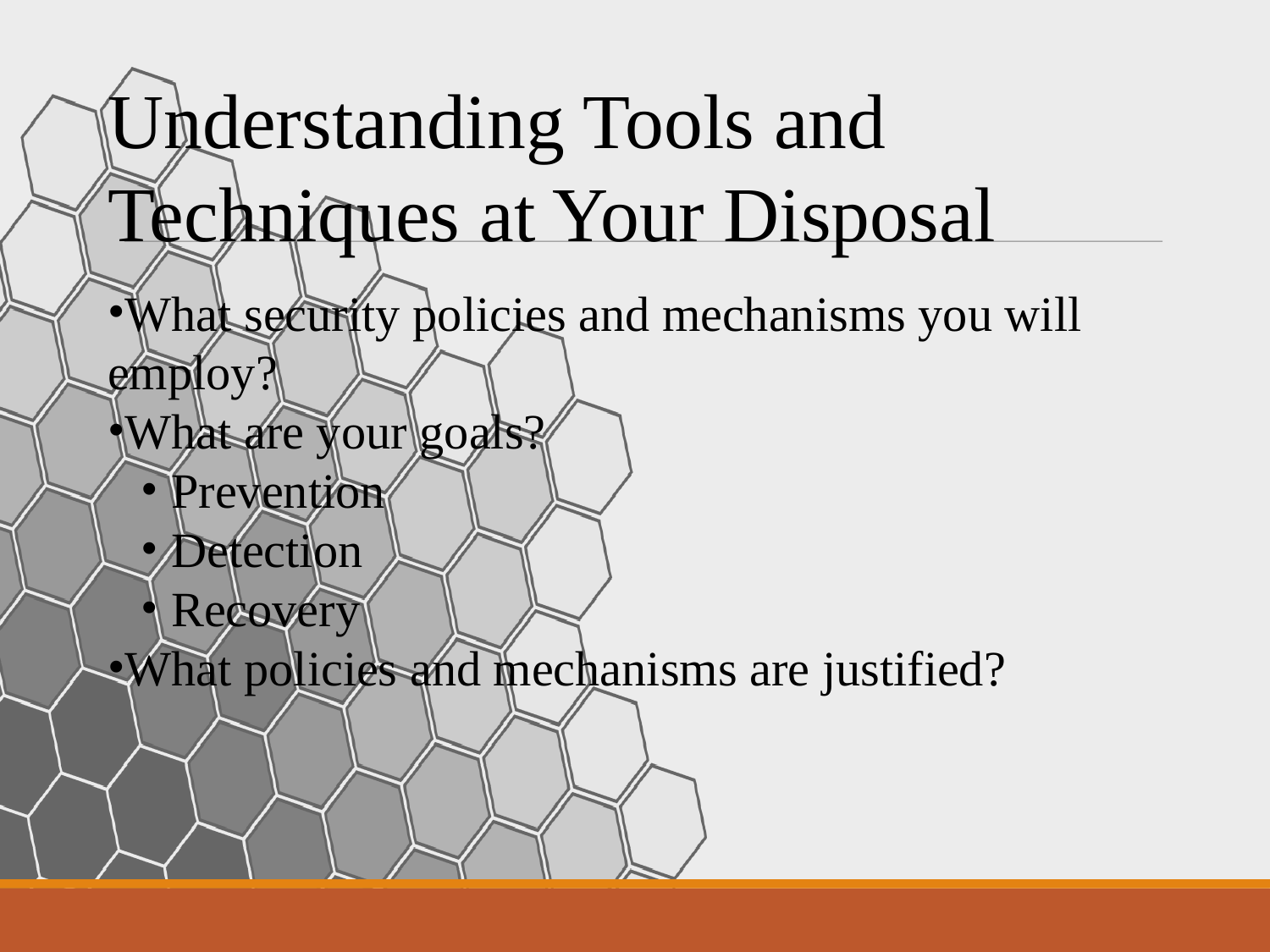

Understanding Tools and Techniques at Your Disposal
What security policies and mechanisms you will employ?
What are your goals?
Prevention
Detection
Recovery
What policies and mechanisms are justified?